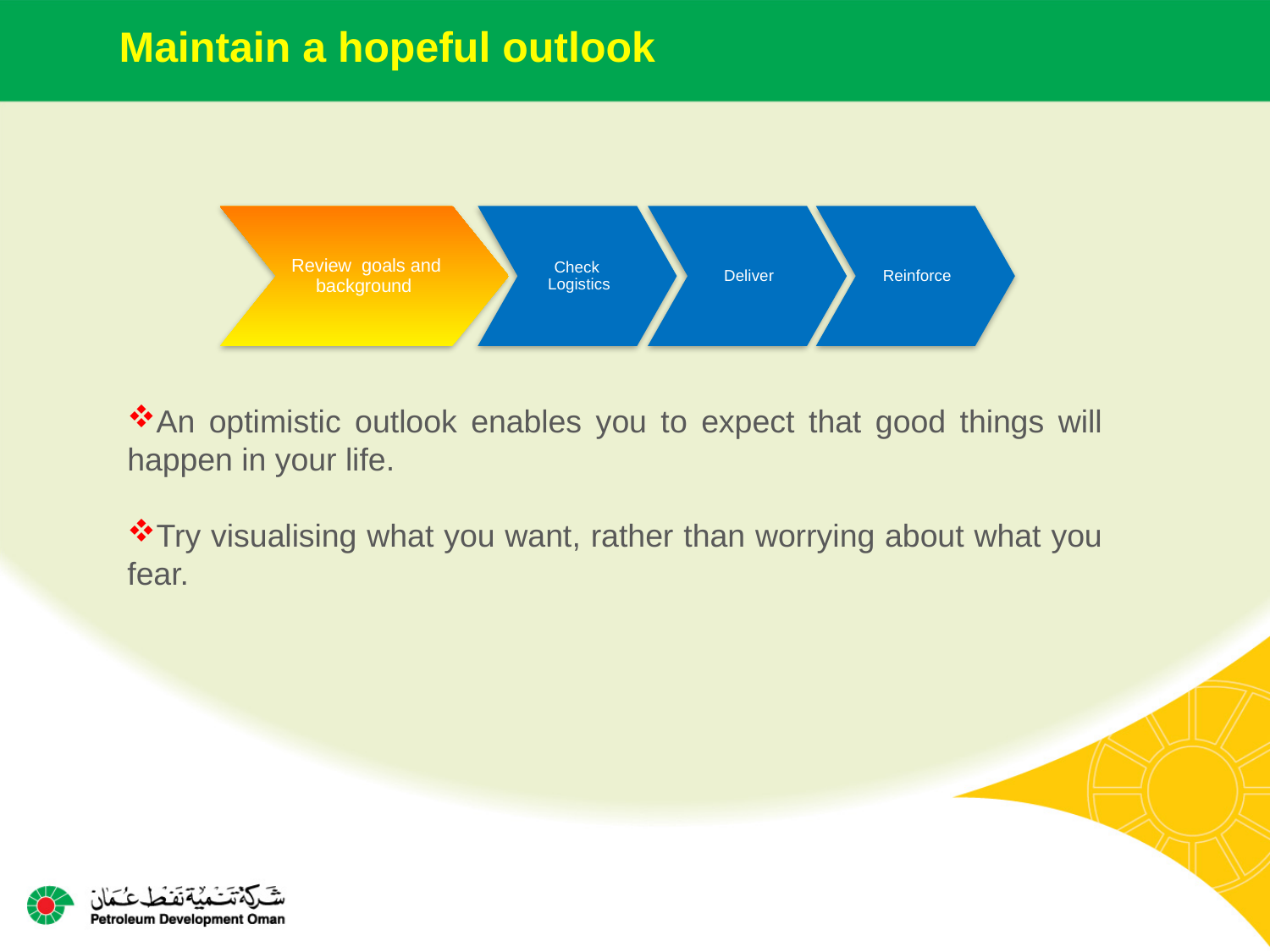

Maintain a hopeful outlook

Check
Logistics
Reinforce
Review  goals and background
Deliver

An optimistic outlook enables you to expect that good things will happen in your life.

Try visualising what you want, rather than worrying about what you fear.